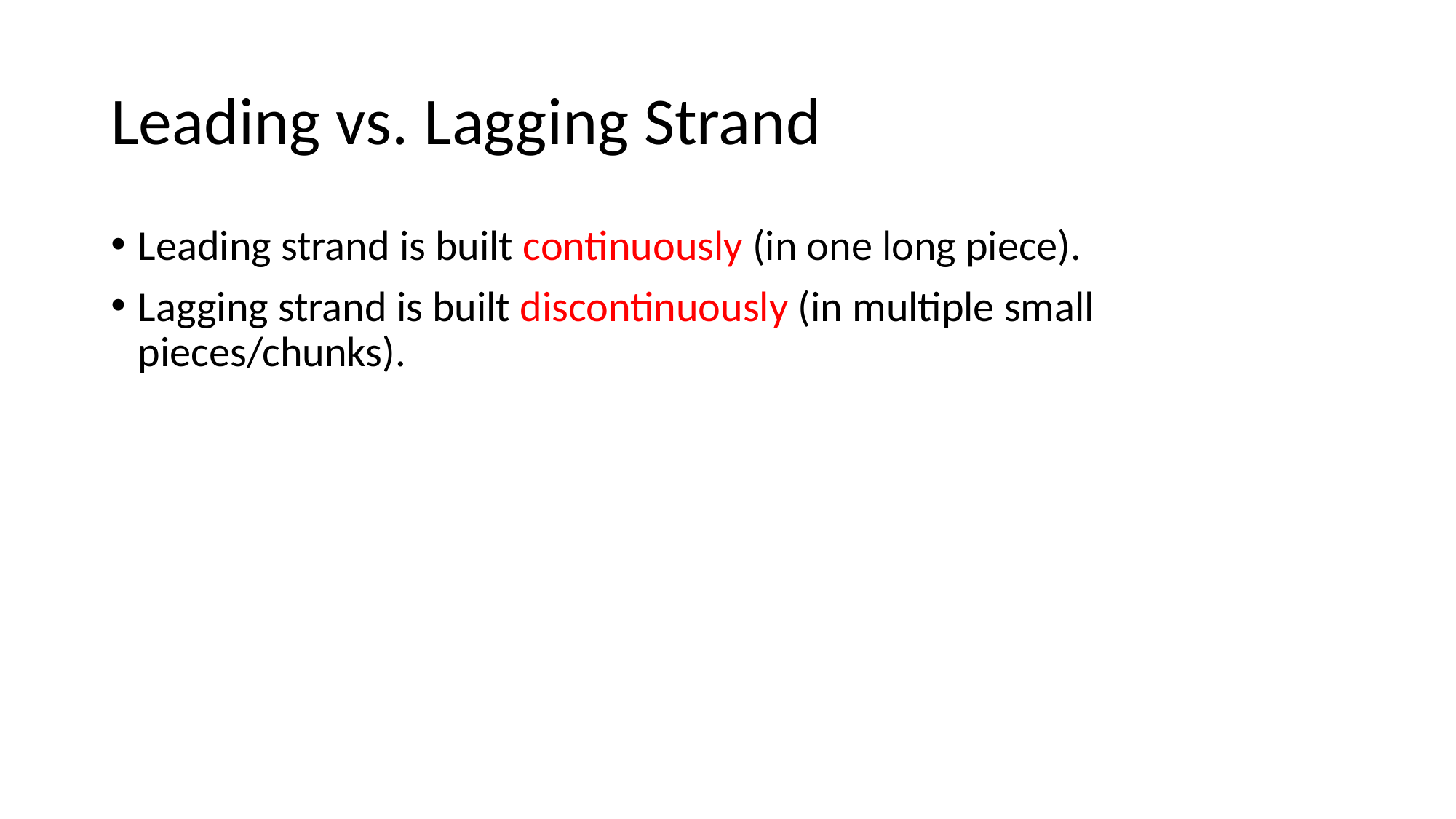

# Leading vs. Lagging Strand
Leading strand is built continuously (in one long piece).
Lagging strand is built discontinuously (in multiple small pieces/chunks).